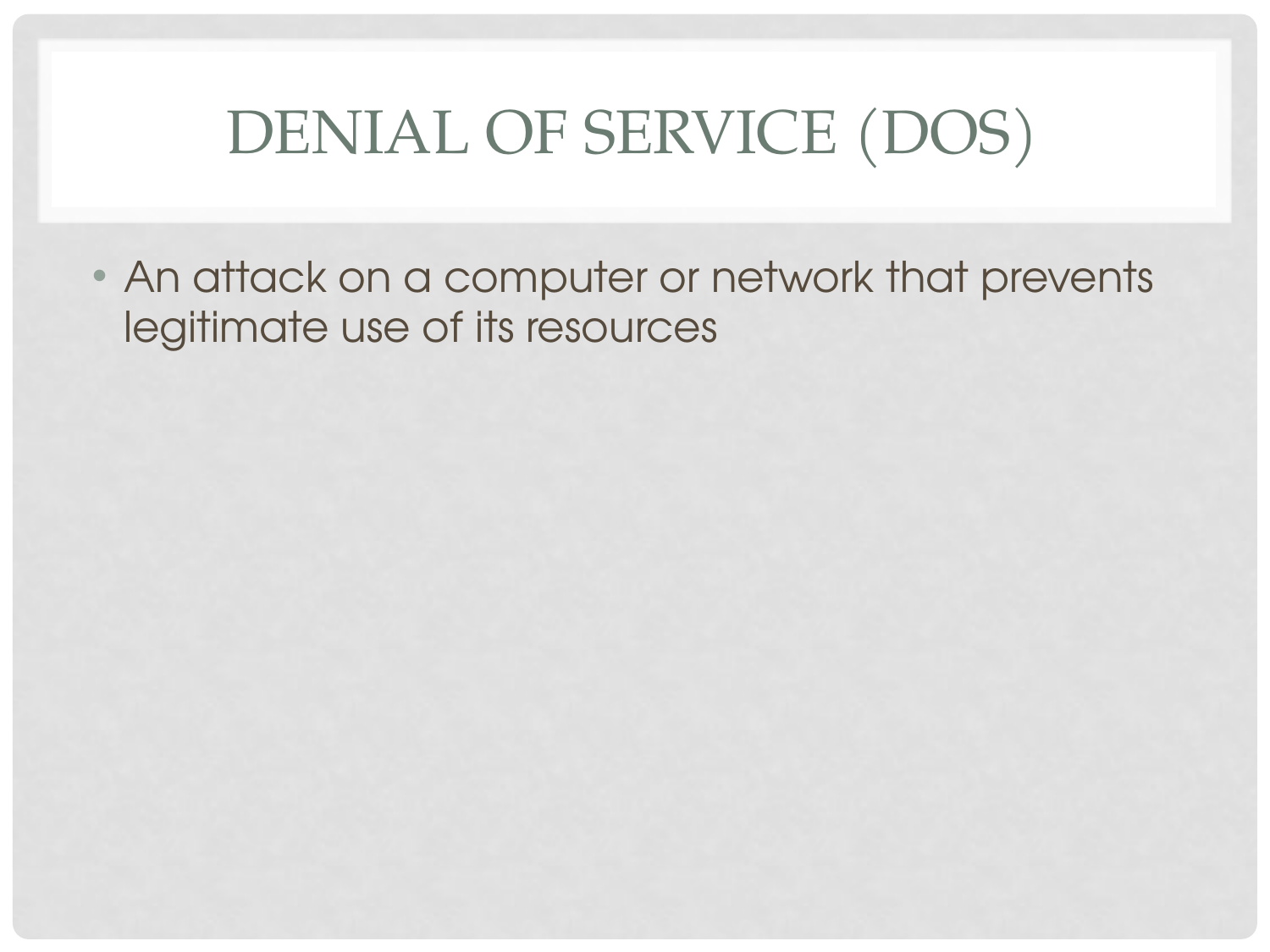

# Denial of Service (DOS)
An attack on a computer or network that prevents legitimate use of its resources